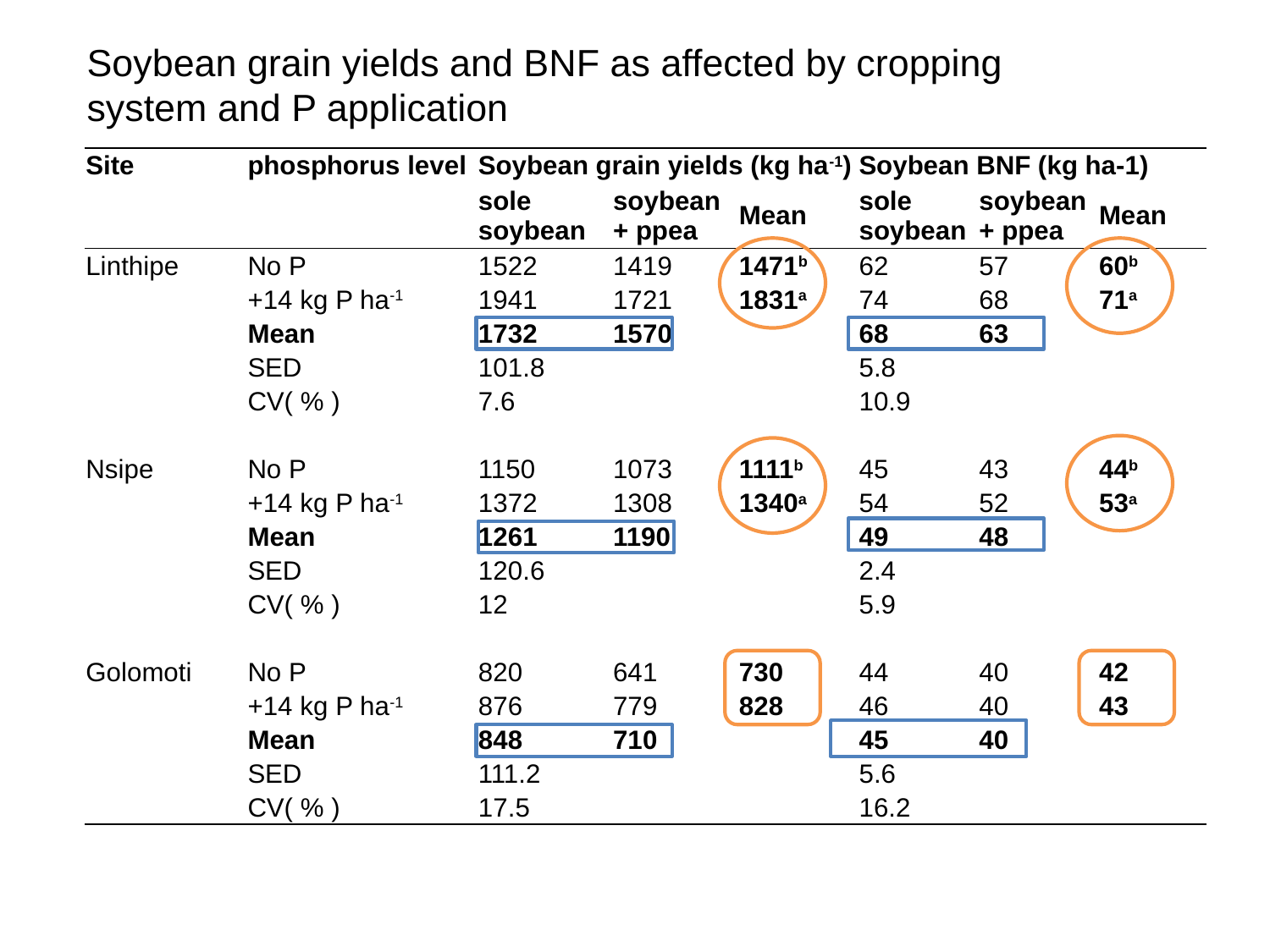

Soybean grain yields and BNF as affected by cropping system and P application

| Site | phosphorus level | Soybean grain yields (kg ha-1) |  |  | Soybean BNF (kg ha-1) |  |  |
| --- | --- | --- | --- | --- | --- | --- | --- |
|  |  | sole soybean | soybean + ppea | Mean | sole soybean | soybean + ppea | Mean |
| Linthipe | No P | 1522 | 1419 | 1471b | 62 | 57 | 60b |
|  | +14 kg P ha-1 | 1941 | 1721 | 1831a | 74 | 68 | 71a |
|  | Mean | 1732 | 1570 |  | 68 | 63 |  |
|  | SED | 101.8 |  |  | 5.8 |  |  |
|  | CV( % ) | 7.6 |  |  | 10.9 |  |  |
|  |  |  |  |  |  |  |  |
| Nsipe | No P | 1150 | 1073 | 1111b | 45 | 43 | 44b |
|  | +14 kg P ha-1 | 1372 | 1308 | 1340a | 54 | 52 | 53a |
|  | Mean | 1261 | 1190 |  | 49 | 48 |  |
|  | SED | 120.6 |  |  | 2.4 |  |  |
|  | CV( % ) | 12 |  |  | 5.9 |  |  |
|  |  |  |  |  |  |  |  |
| Golomoti | No P | 820 | 641 | 730 | 44 | 40 | 42 |
|  | +14 kg P ha-1 | 876 | 779 | 828 | 46 | 40 | 43 |
|  | Mean | 848 | 710 |  | 45 | 40 |  |
|  | SED | 111.2 |  |  | 5.6 |  |  |
|  | CV( % ) | 17.5 |  |  | 16.2 |  |  |